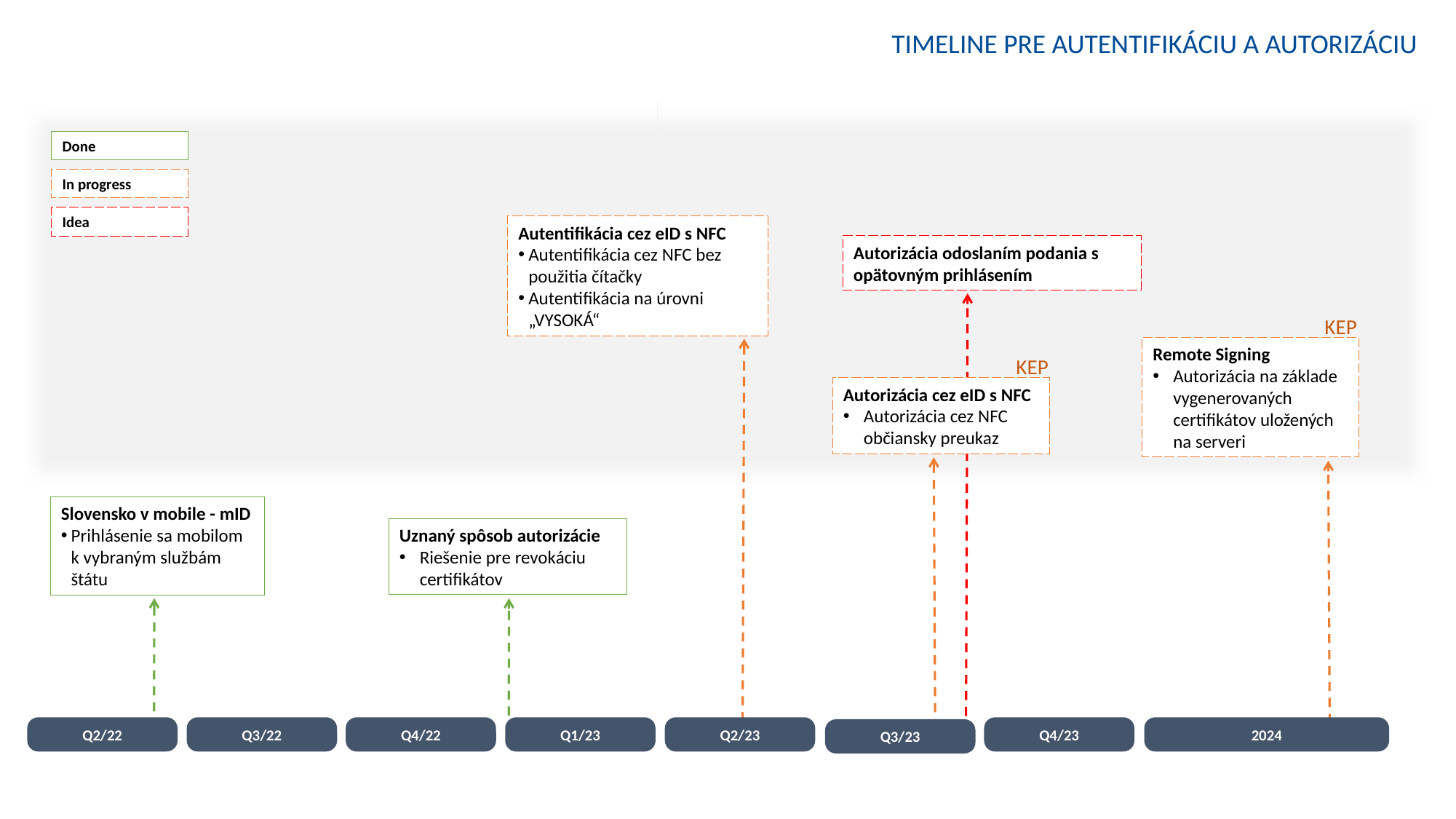

Timeline pre autentifikáciu a autorizáciu

Done
In progress
Idea
Autentifikácia cez eID s NFC
Autentifikácia cez NFC bez použitia čítačky
Autentifikácia na úrovni „VYSOKÁ“
Autorizácia odoslaním podania s opätovným prihlásením
KEP
Remote Signing
Autorizácia na základe vygenerovaných certifikátov uložených na serveri
KEP
Autorizácia cez eID s NFC
Autorizácia cez NFC občiansky preukaz
Slovensko v mobile - mID
Prihlásenie sa mobilom k vybraným službám štátu
Uznaný spôsob autorizácie
Riešenie pre revokáciu certifikátov
Q4/23
2024
Q1/23
Q2/23
Q4/22
Q3/22
Q2/22
Q3/23